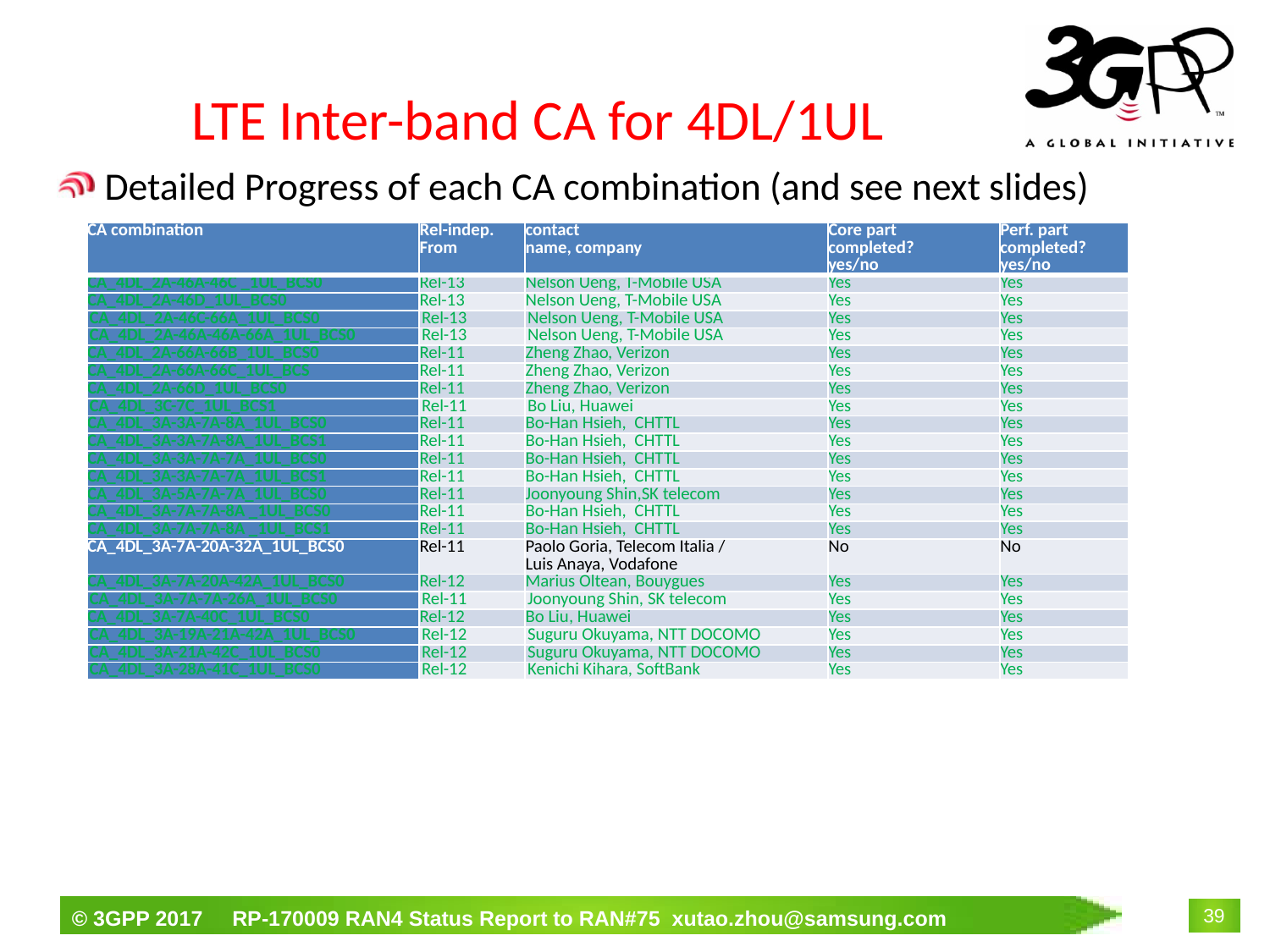

# LTE Inter-band CA for 4DL/1UL
Detailed Progress of each CA combination (and see next slides)
| CA combination | Rel-indep. From | contact name, company | Core part completed? yes/no | Perf. part completed? yes/no |
| --- | --- | --- | --- | --- |
| CA\_4DL\_2A-46A-46C \_1UL\_BCS0 | Rel-13 | Nelson Ueng, T-Mobile USA | Yes | Yes |
| CA\_4DL\_2A-46D\_1UL\_BCS0 | Rel-13 | Nelson Ueng, T-Mobile USA | Yes | Yes |
| CA\_4DL\_2A-46C-66A\_1UL\_BCS0 | Rel-13 | Nelson Ueng, T-Mobile USA | Yes | Yes |
| CA\_4DL\_2A-46A-46A-66A\_1UL\_BCS0 | Rel-13 | Nelson Ueng, T-Mobile USA | Yes | Yes |
| CA\_4DL\_2A-66A-66B\_1UL\_BCS0 | Rel-11 | Zheng Zhao, Verizon | Yes | Yes |
| CA\_4DL\_2A-66A-66C\_1UL\_BCS | Rel-11 | Zheng Zhao, Verizon | Yes | Yes |
| CA\_4DL\_2A-66D\_1UL\_BCS0 | Rel-11 | Zheng Zhao, Verizon | Yes | Yes |
| CA\_4DL\_3C-7C\_1UL\_BCS1 | Rel-11 | Bo Liu, Huawei | Yes | Yes |
| CA\_4DL\_3A-3A-7A-8A\_1UL\_BCS0 | Rel-11 | Bo-Han Hsieh, CHTTL | Yes | Yes |
| CA\_4DL\_3A-3A-7A-8A\_1UL\_BCS1 | Rel-11 | Bo-Han Hsieh, CHTTL | Yes | Yes |
| CA\_4DL\_3A-3A-7A-7A\_1UL\_BCS0 | Rel-11 | Bo-Han Hsieh, CHTTL | Yes | Yes |
| CA\_4DL\_3A-3A-7A-7A\_1UL\_BCS1 | Rel-11 | Bo-Han Hsieh, CHTTL | Yes | Yes |
| CA\_4DL\_3A-5A-7A-7A\_1UL\_BCS0 | Rel-11 | Joonyoung Shin,SK telecom | Yes | Yes |
| CA\_4DL\_3A-7A-7A-8A \_1UL\_BCS0 | Rel-11 | Bo-Han Hsieh, CHTTL | Yes | Yes |
| CA\_4DL\_3A-7A-7A-8A \_1UL\_BCS1 | Rel-11 | Bo-Han Hsieh, CHTTL | Yes | Yes |
| CA\_4DL\_3A-7A-20A-32A\_1UL\_BCS0 | Rel-11 | Paolo Goria, Telecom Italia / Luis Anaya, Vodafone | No | No |
| CA\_4DL\_3A-7A-20A-42A\_1UL\_BCS0 | Rel-12 | Marius Oltean, Bouygues | Yes | Yes |
| CA\_4DL\_3A-7A-7A-26A\_1UL\_BCS0 | Rel-11 | Joonyoung Shin, SK telecom | Yes | Yes |
| CA\_4DL\_3A-7A-40C\_1UL\_BCS0 | Rel-12 | Bo Liu, Huawei | Yes | Yes |
| CA\_4DL\_3A-19A-21A-42A\_1UL\_BCS0 | Rel-12 | Suguru Okuyama, NTT DOCOMO | Yes | Yes |
| CA\_4DL\_3A-21A-42C\_1UL\_BCS0 | Rel-12 | Suguru Okuyama, NTT DOCOMO | Yes | Yes |
| CA\_4DL\_3A-28A-41C\_1UL\_BCS0 | Rel-12 | Kenichi Kihara, SoftBank | Yes | Yes |